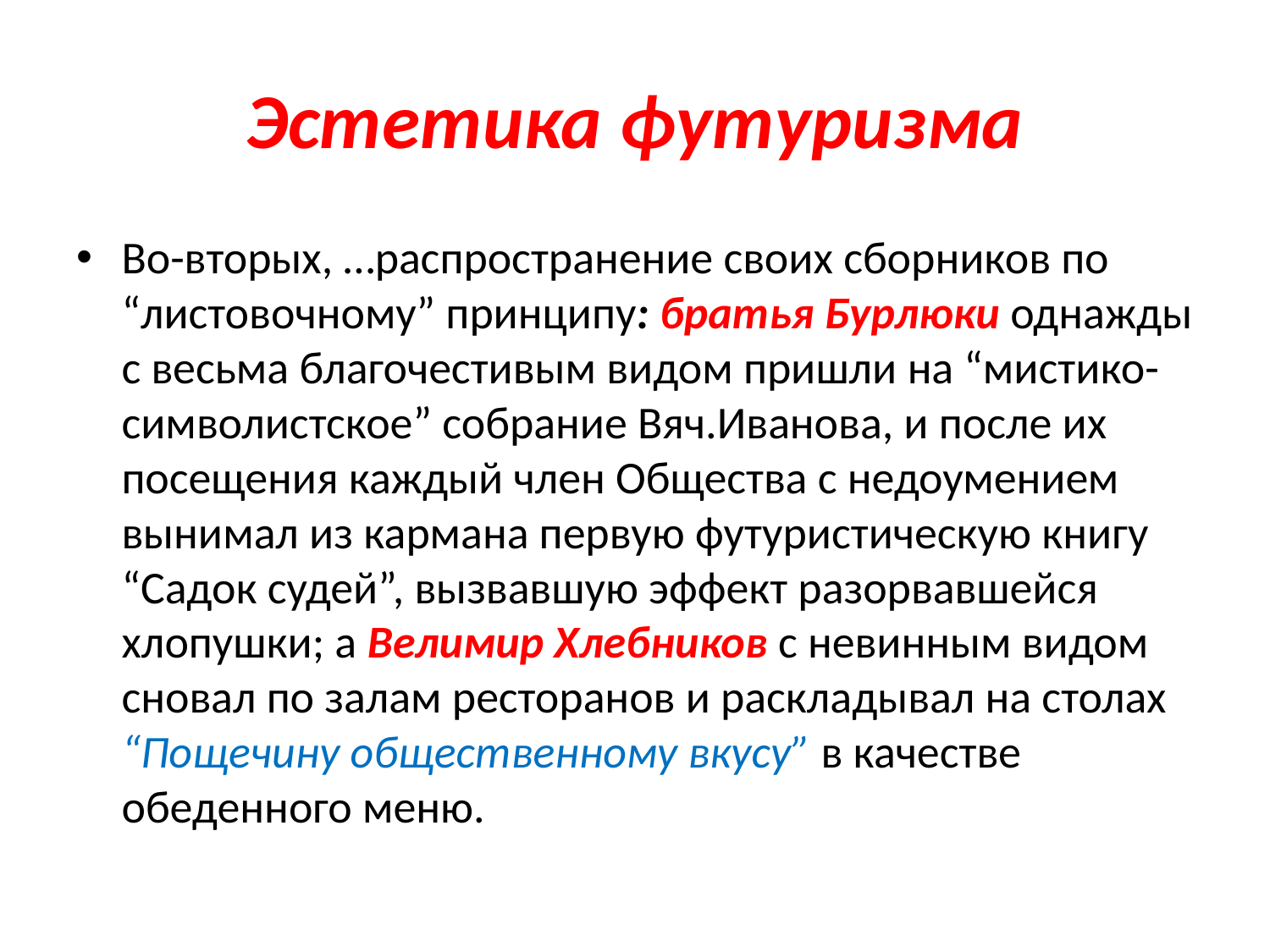

# Эстетика футуризма
Во-вторых, …распространение своих сборников по “листовочному” принципу: братья Бурлюки однажды с весьма благочестивым видом пришли на “мистико-символистское” собрание Вяч.Иванова, и после их посещения каждый член Общества с недоумением вынимал из кармана первую футуристическую книгу “Садок судей”, вызвавшую эффект разорвавшейся хлопушки; а Велимир Хлебников с невинным видом сновал по залам ресторанов и раскладывал на столах “Пощечину общественному вкусу” в качестве обеденного меню.